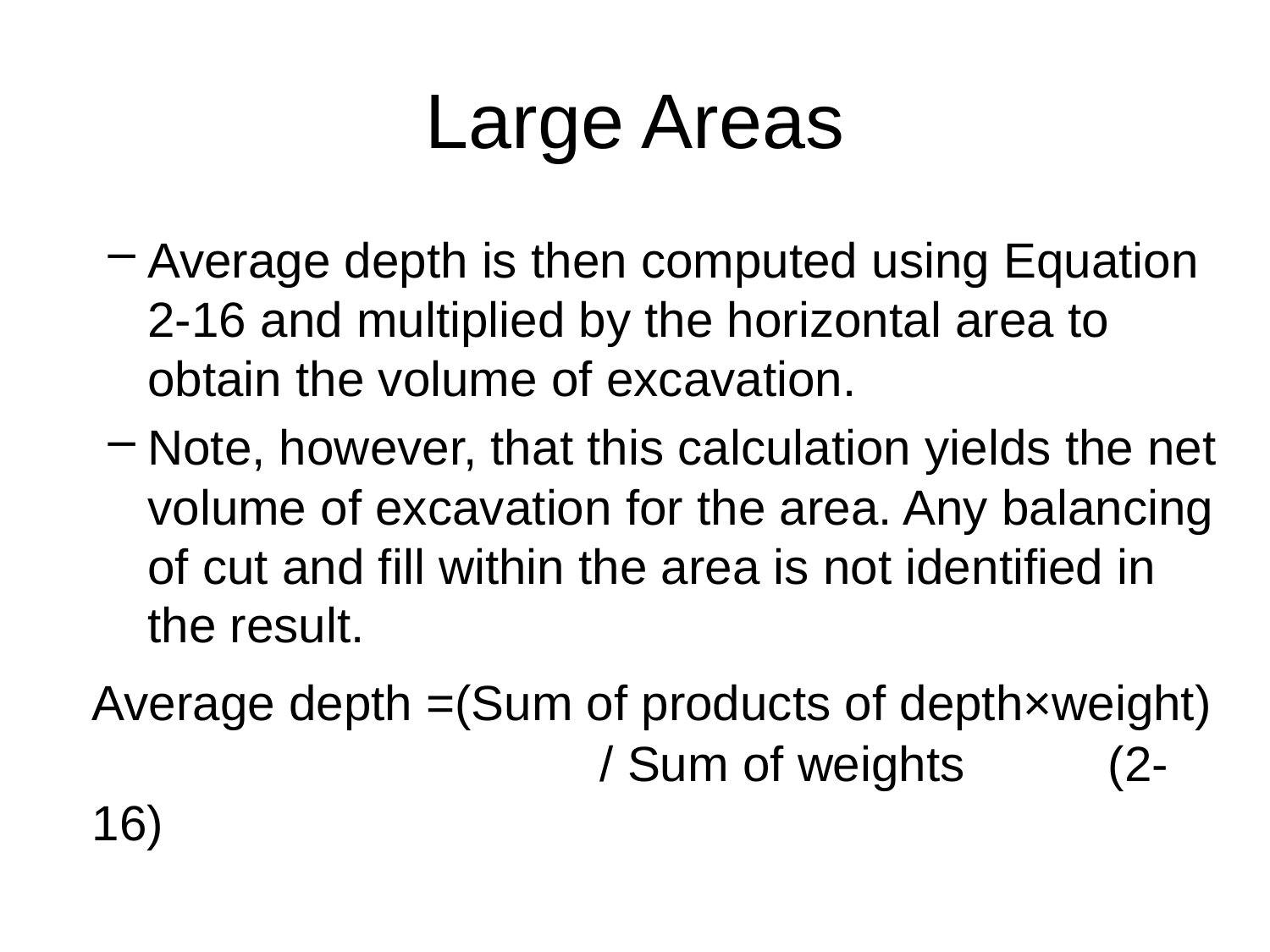

# Large Areas
Average depth is then computed using Equation 2-16 and multiplied by the horizontal area to obtain the volume of excavation.
Note, however, that this calculation yields the net volume of excavation for the area. Any balancing of cut and fill within the area is not identified in the result.
	Average depth =(Sum of products of depth×weight) 				/ Sum of weights		(2-16)